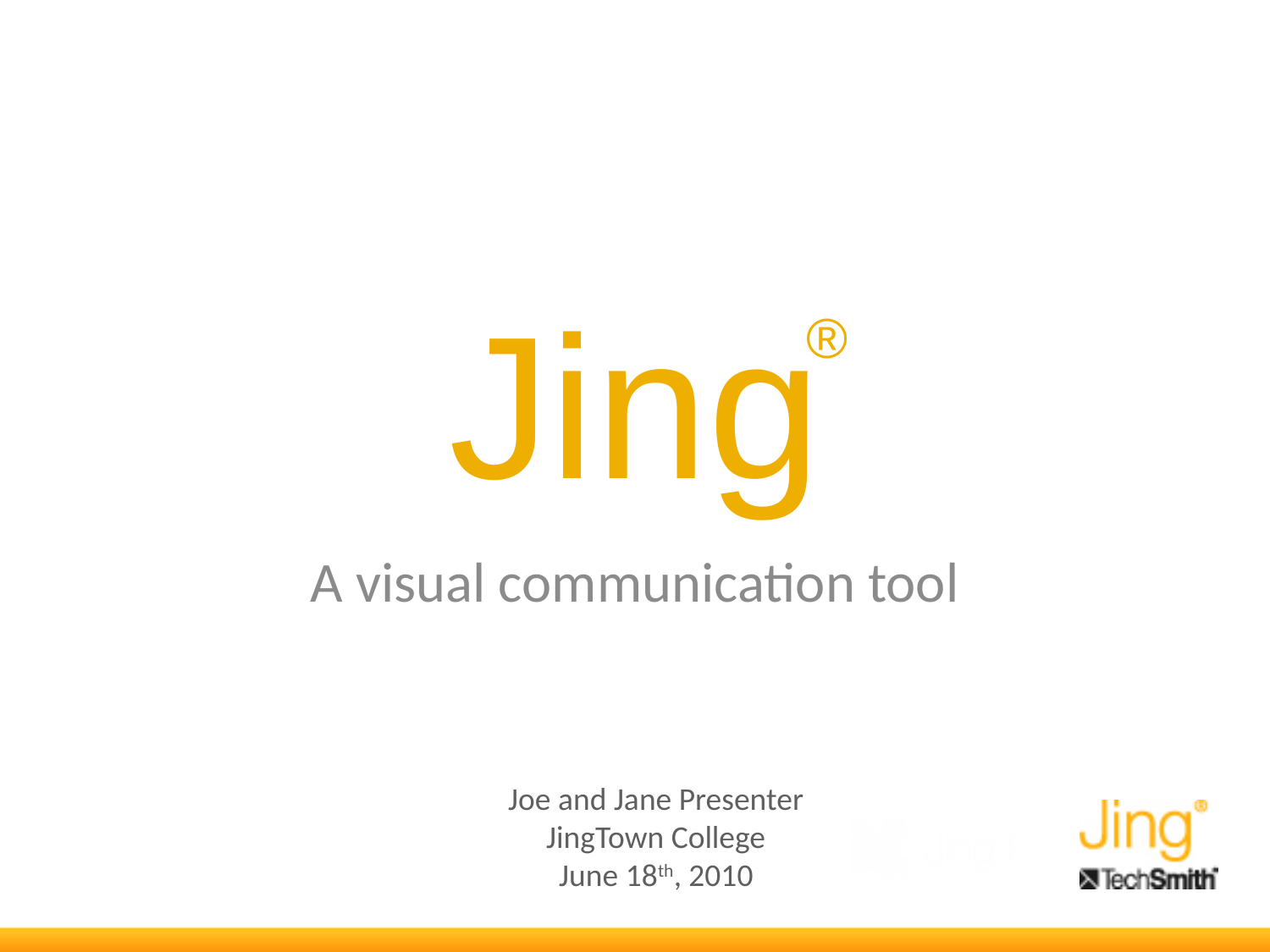

# Jing
®
A visual communication tool
Joe and Jane Presenter
JingTown College
June 18th, 2010